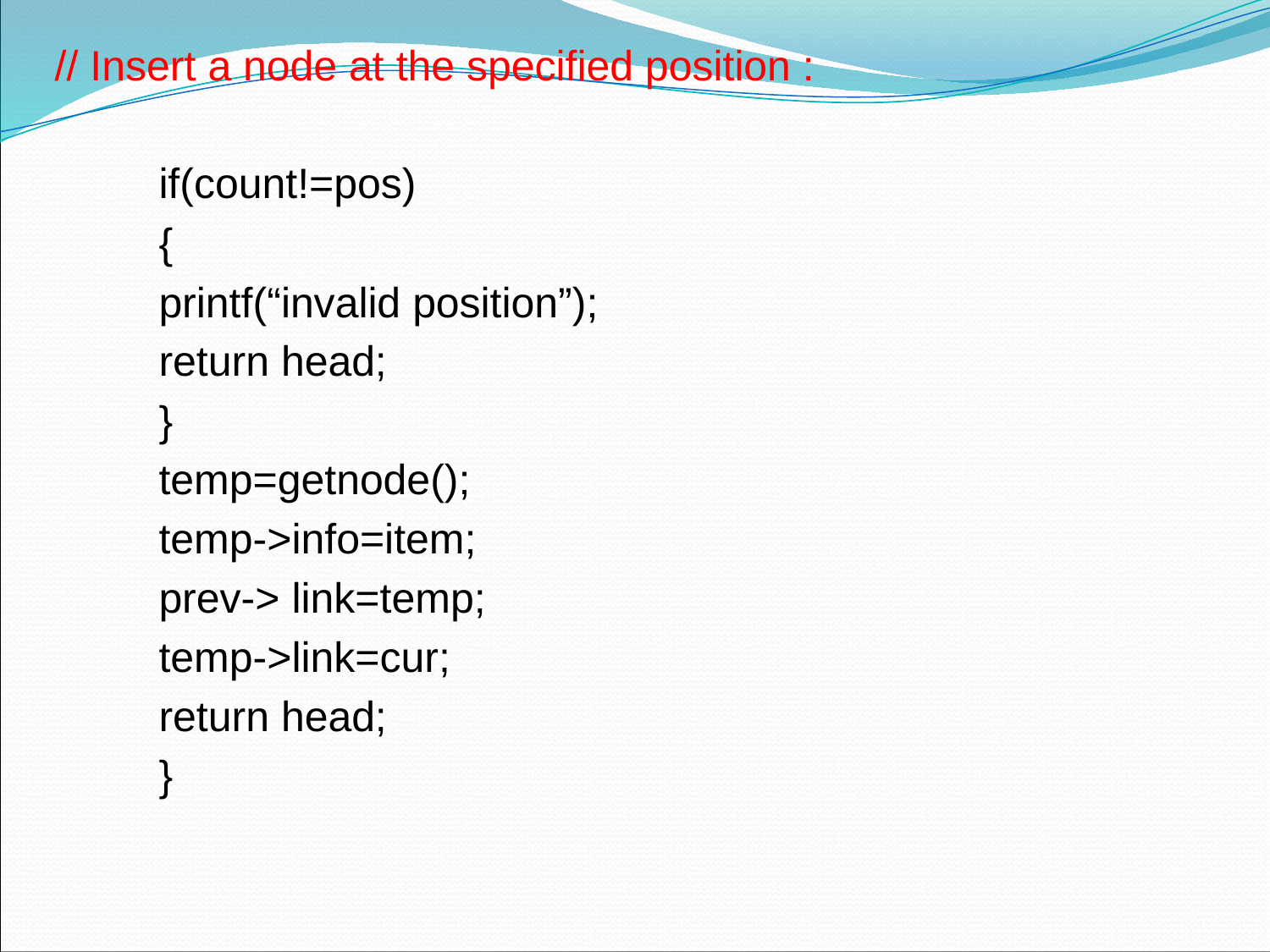

// Insert a node at the specified position :

	if(count!=pos)
	{
	printf(“invalid position”);
	return head;
	}
	temp=getnode();
	temp->info=item;
	prev-> link=temp;
	temp->link=cur;
	return head;
	}
#